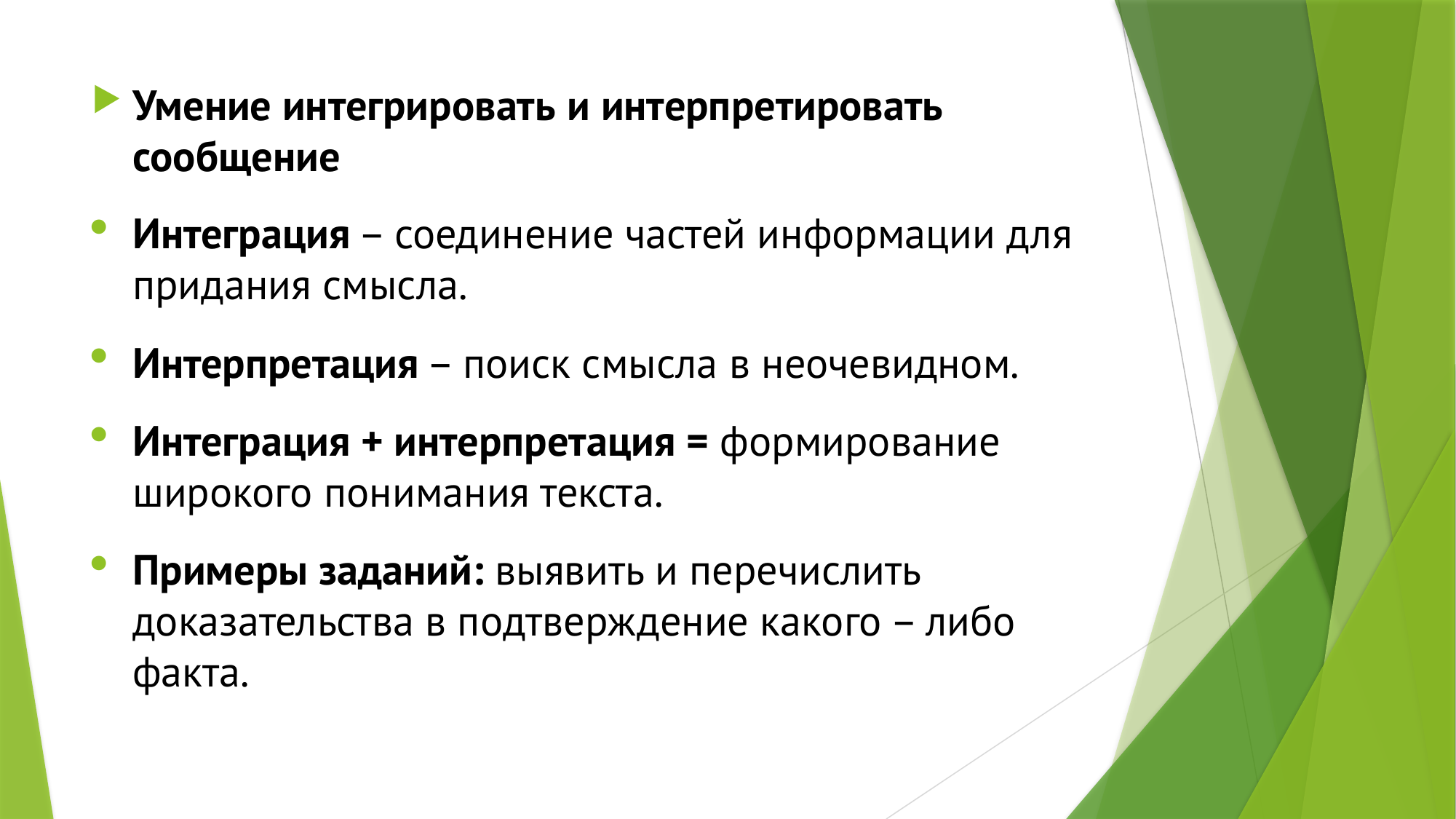

#
Умение интегрировать и интерпретировать сообщение
Интеграция – соединение частей информации для придания смысла.
Интерпретация – поиск смысла в неочевидном.
Интеграция + интерпретация = формирование широкого понимания текста.
Примеры заданий: выявить и перечислить доказательства в подтверждение какого – либо факта.